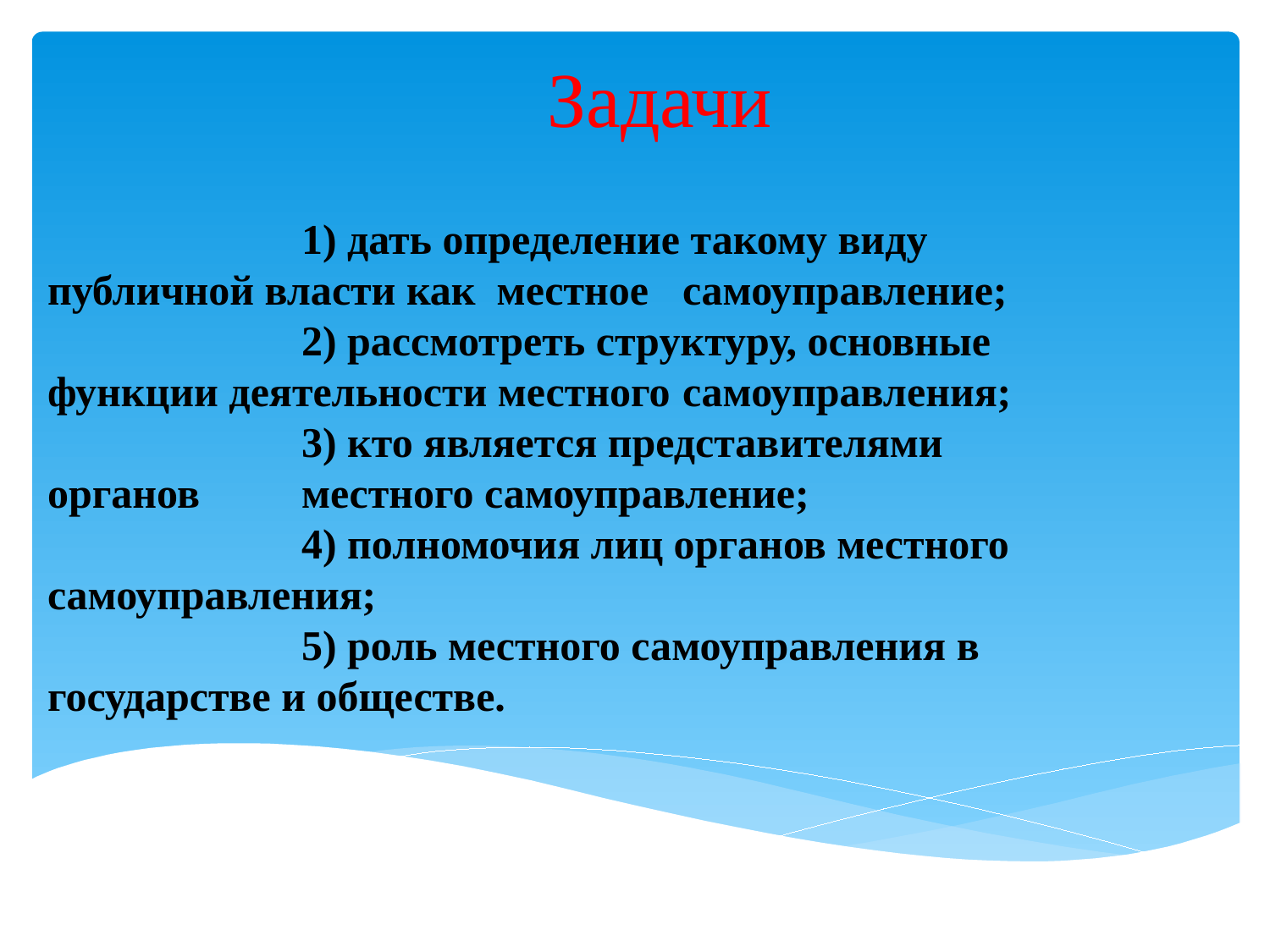

# Задачи
		1) дать определение такому виду 	публичной власти как  местное 	самоуправление;
		2) рассмотреть структуру, основные 	функции деятельности местного 	самоуправления;
		3) кто является представителями 	органов 	местного самоуправление;
		4) полномочия лиц органов местного 	самоуправления;
		5) роль местного самоуправления в 	государстве и обществе.